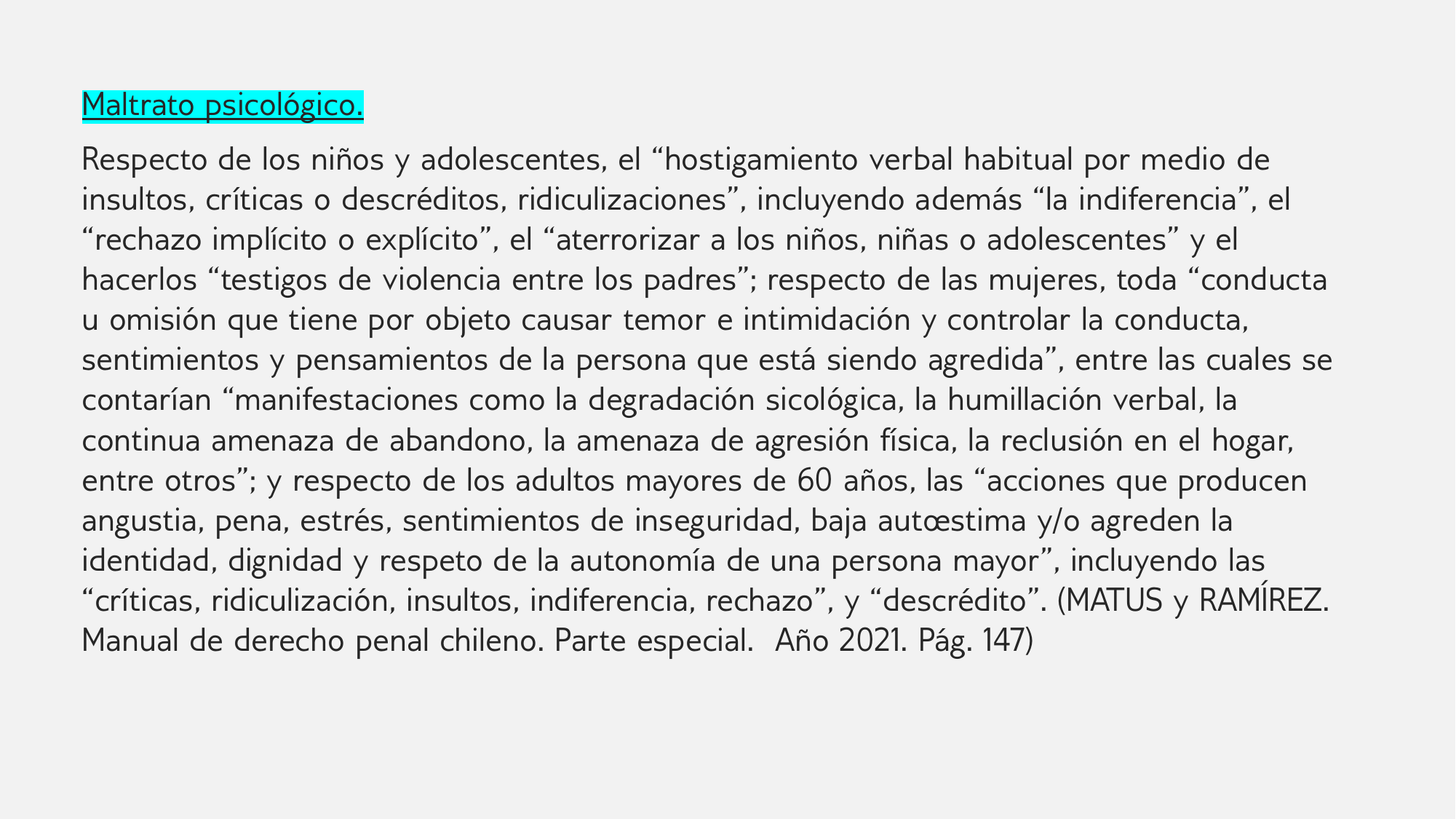

Maltrato psicológico.
Respecto de los niños y adolescentes, el “hostigamiento verbal habitual por medio de insultos, críticas o descréditos, ridiculizaciones”, incluyendo además “la indiferencia”, el “rechazo implícito o explícito”, el “aterrorizar a los niños, niñas o adolescentes” y el hacerlos “testigos de violencia entre los padres”; respecto de las mujeres, toda “conducta u omisión que tiene por objeto causar temor e intimidación y controlar la conducta, sentimientos y pensamientos de la persona que está siendo agredida”, entre las cuales se contarían “manifestaciones como la degradación sicológica, la humillación verbal, la continua amenaza de abandono, la amenaza de agresión física, la reclusión en el hogar, entre otros”; y respecto de los adultos mayores de 60 años, las “acciones que producen angustia, pena, estrés, sentimientos de inseguridad, baja autoestima y/o agreden la identidad, dignidad y respeto de la autonomía de una persona mayor”, incluyendo las “críticas, ridiculización, insultos, indiferencia, rechazo”, y “descrédito”. (MATUS y RAMÍREZ. Manual de derecho penal chileno. Parte especial.  Año 2021. Pág. 147)